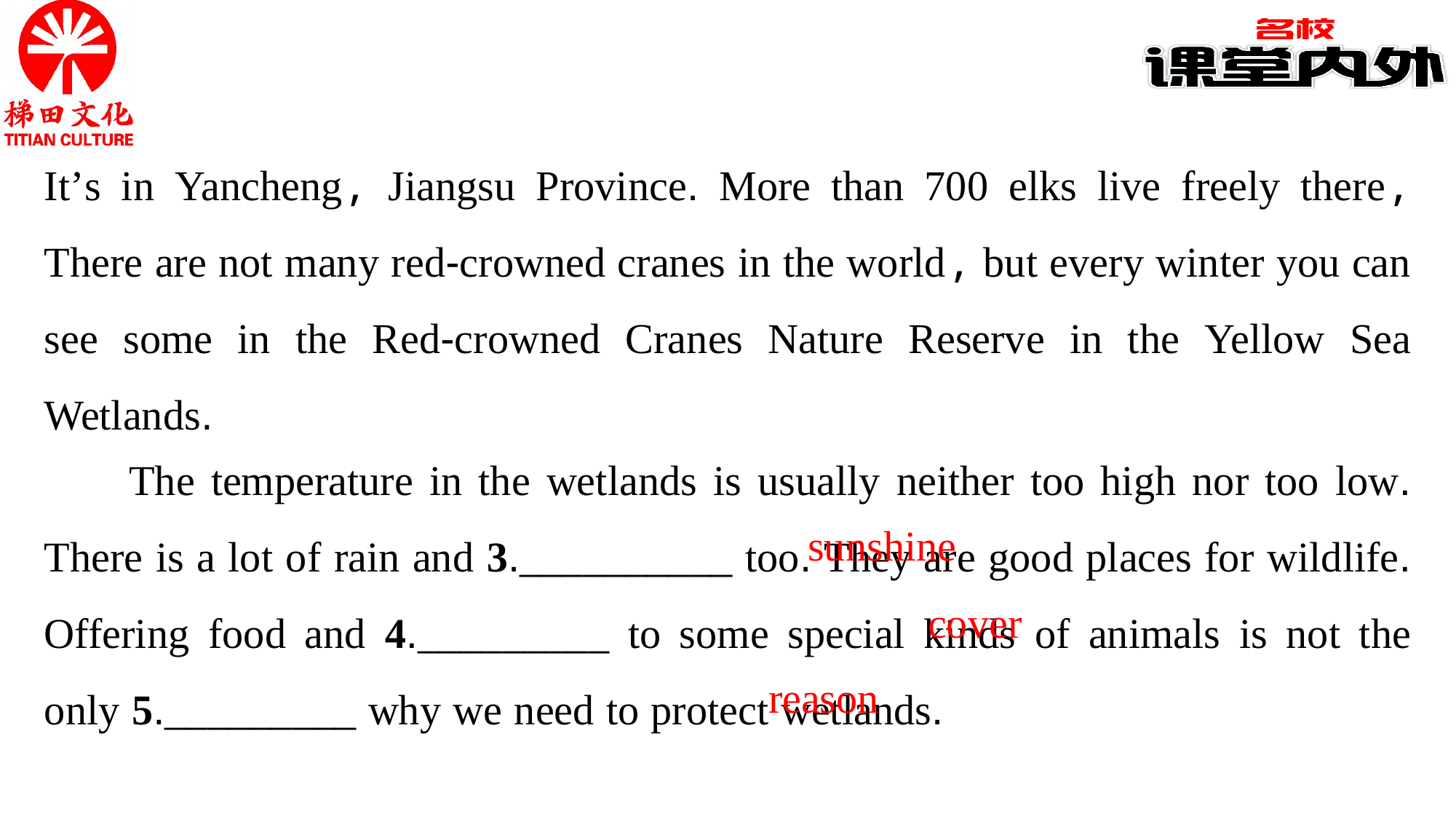

It’s in Yancheng, Jiangsu Province. More than 700 elks live freely there, There are not many red-crowned cranes in the world, but every winter you can see some in the Red-crowned Cranes Nature Reserve in the Yellow Sea Wetlands.
The temperature in the wetlands is usually neither too high nor too low. There is a lot of rain and 3.__________ too. They are good places for wildlife. Offering food and 4._________ to some special kinds of animals is not the only 5._________ why we need to protect wetlands.
sunshine
cover
reason